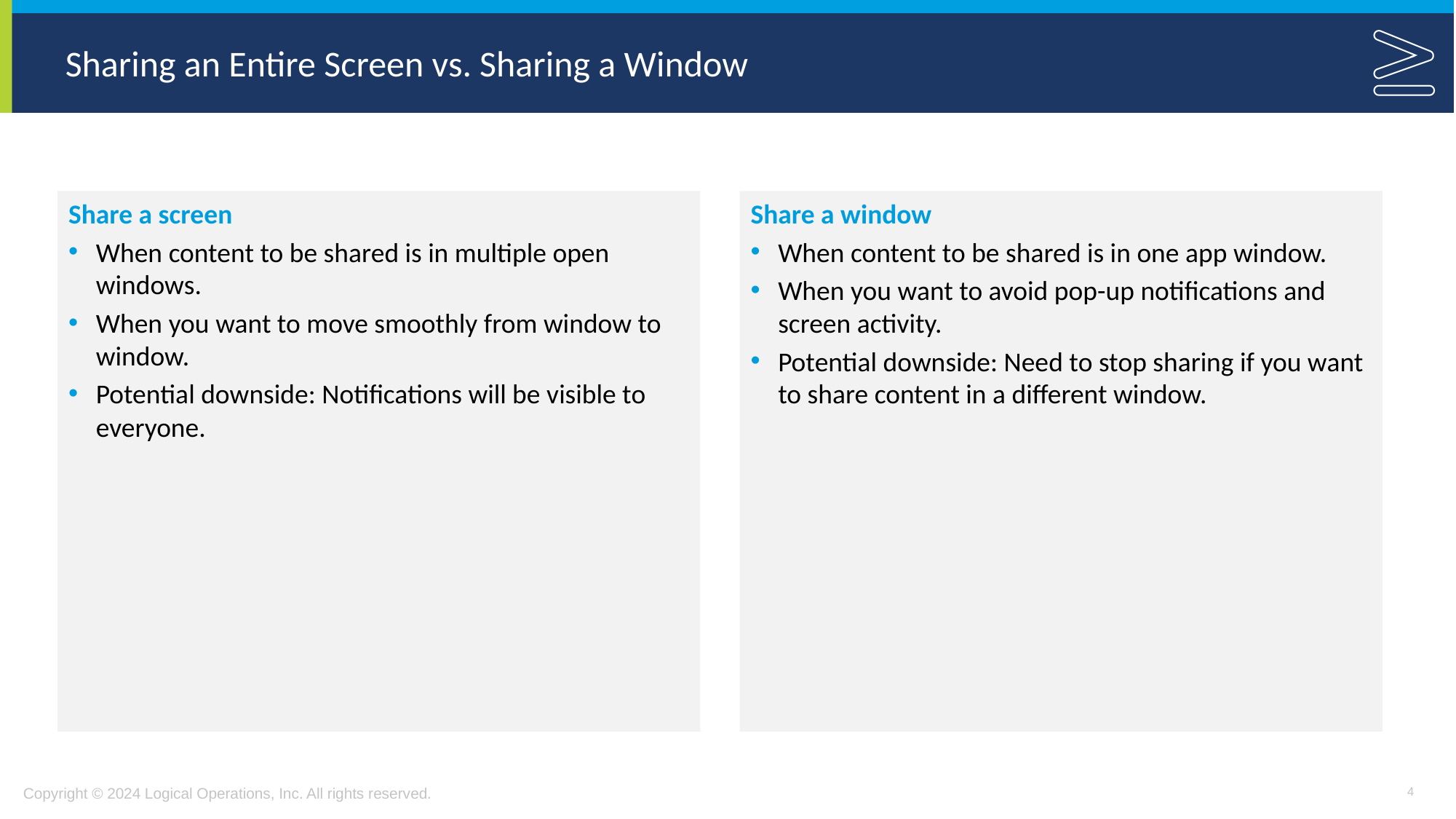

# Sharing an Entire Screen vs. Sharing a Window
Share a screen
When content to be shared is in multiple open windows.
When you want to move smoothly from window to window.
Potential downside: Notifications will be visible to everyone.

Share a window
When content to be shared is in one app window.
When you want to avoid pop-up notifications and screen activity.
Potential downside: Need to stop sharing if you want to share content in a different window.

4